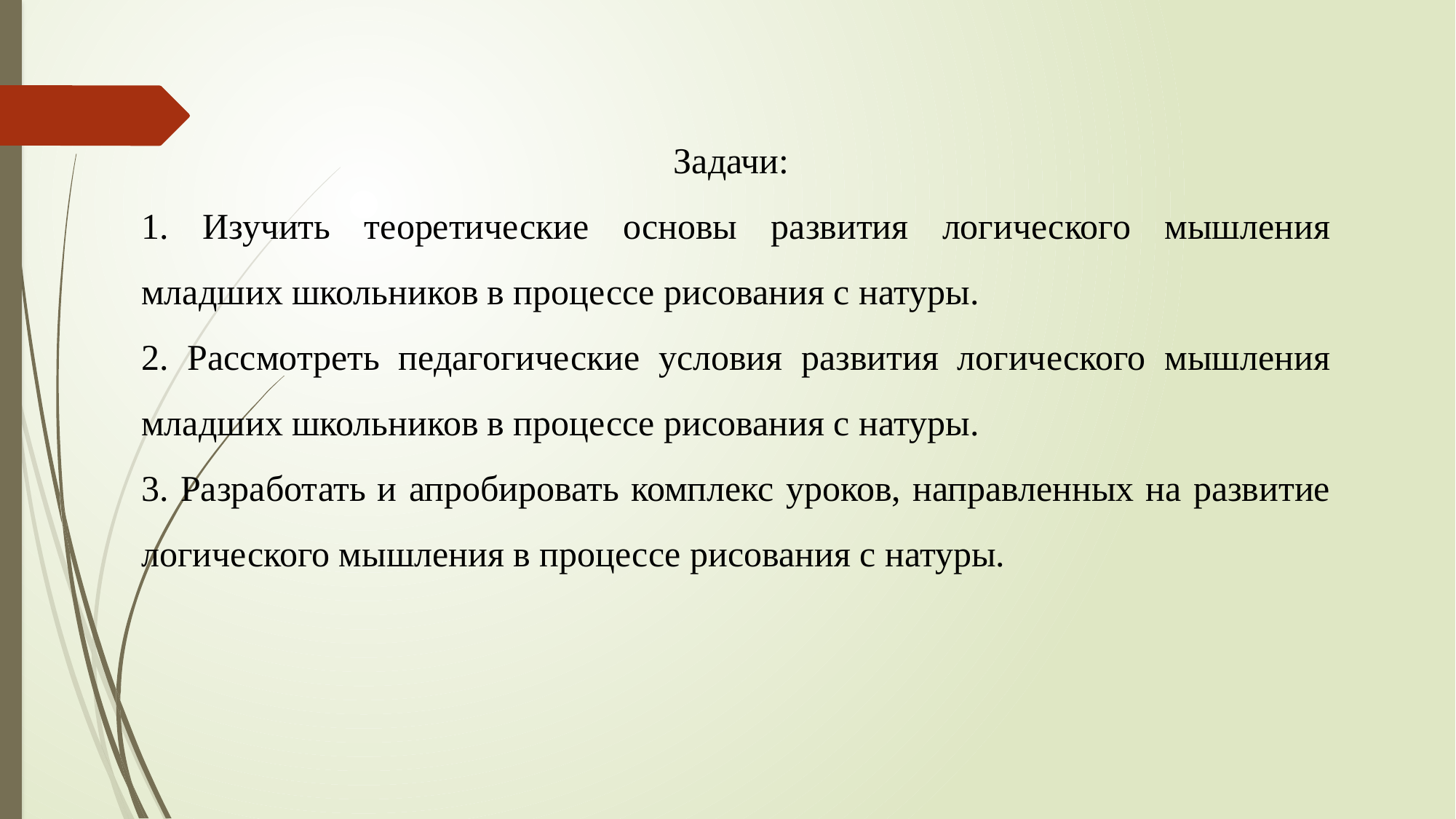

Задачи:
1. Изучить теоретические основы развития логического мышления младших школьников в процессе рисования с натуры.
2. Рассмотреть педагогические условия развития логического мышления младших школьников в процессе рисования с натуры.
3. Разработать и апробировать комплекс уроков, направленных на развитие логического мышления в процессе рисования с натуры.